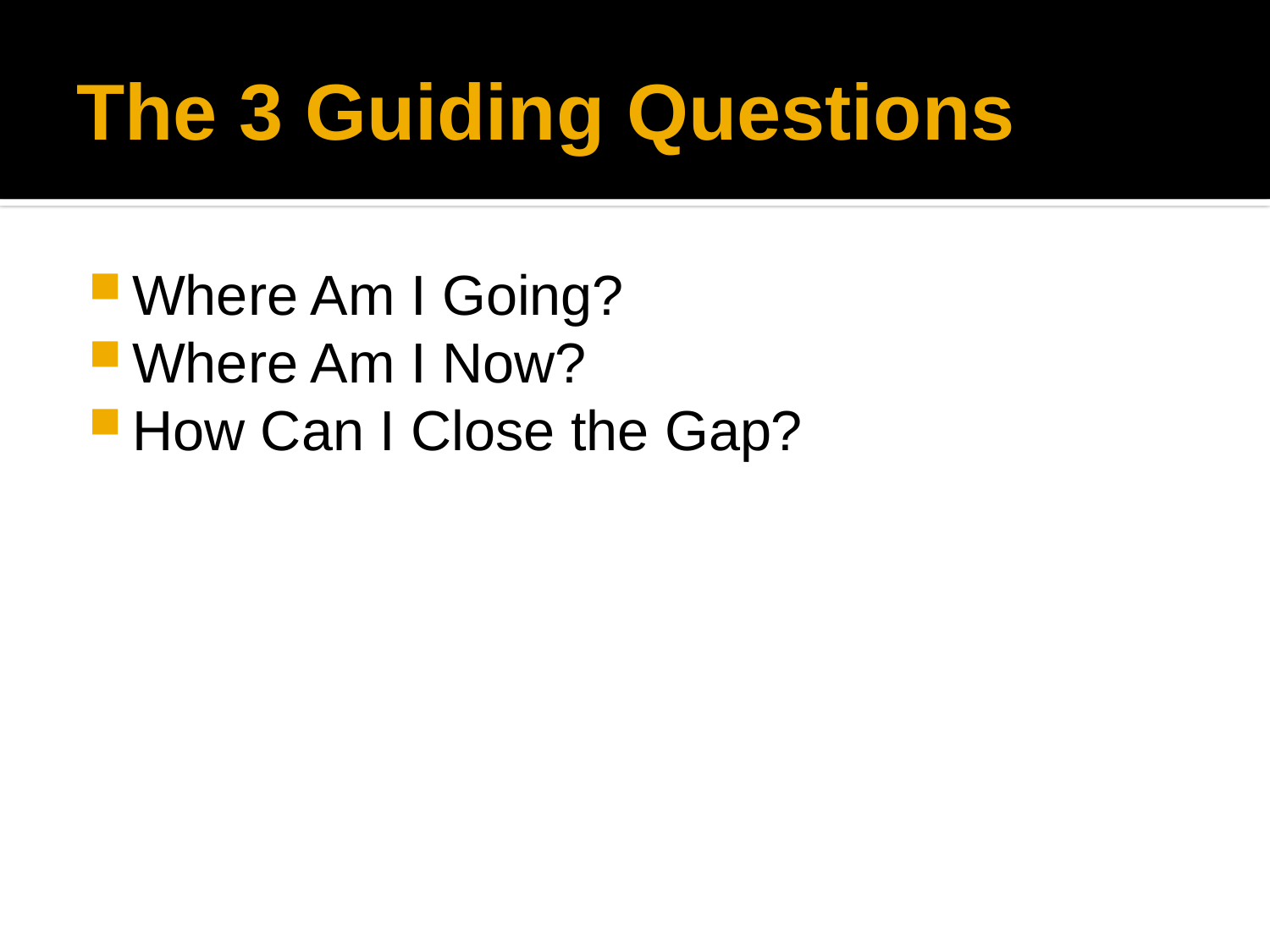

# The 3 Guiding Questions
Where Am I Going?
Where Am I Now?
How Can I Close the Gap?